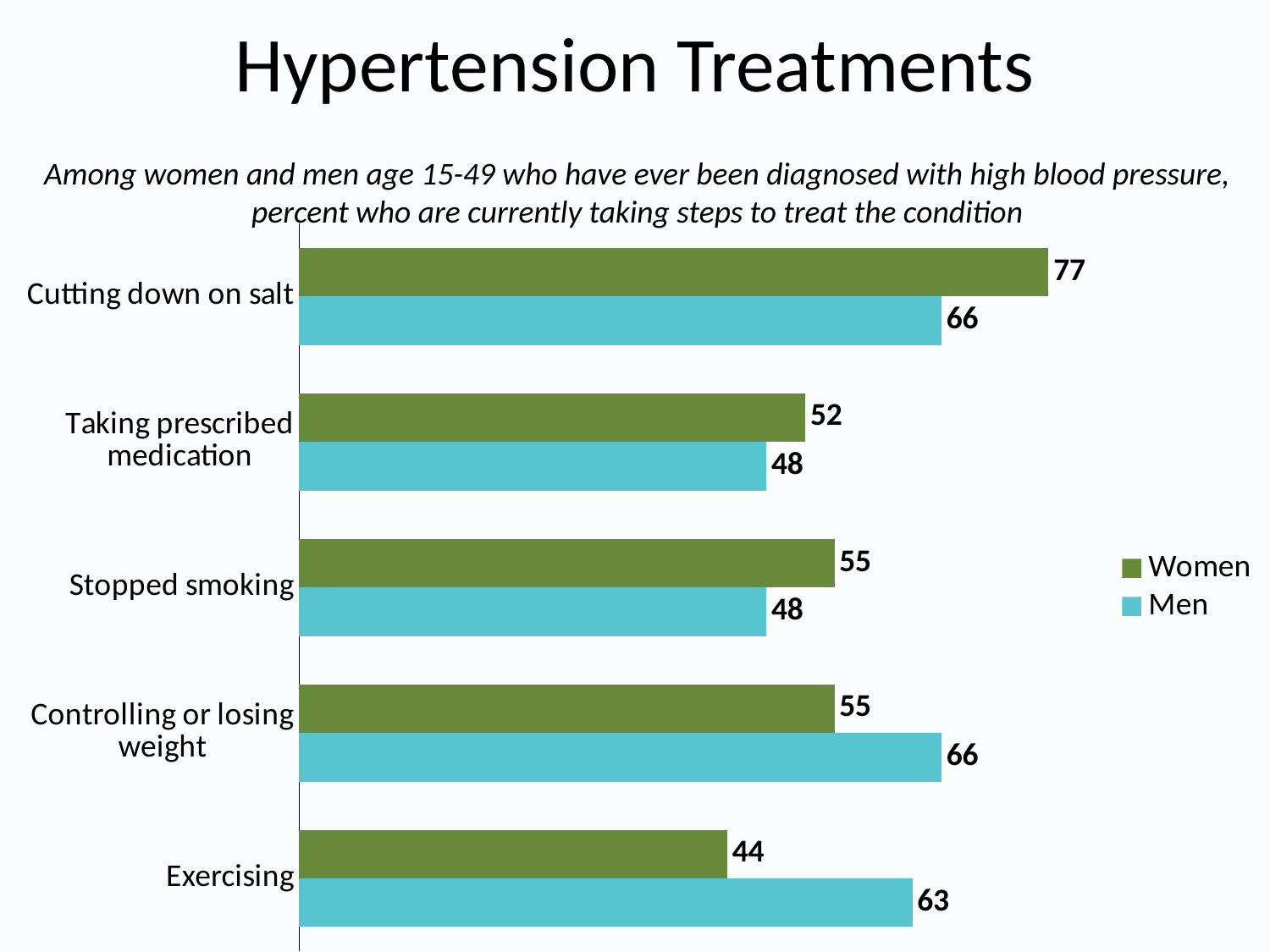

# Hypertension Treatments
Among women and men age 15-49 who have ever been diagnosed with high blood pressure, percent who are currently taking steps to treat the condition

### Chart

| Category | Men | Women |
|---|---|---|
| Exercising | 63.0 | 44.0 |
| Controlling or losing weight | 66.0 | 55.0 |
| Stopped smoking | 48.0 | 55.0 |
| Taking prescribed medication | 48.0 | 52.0 |
| Cutting down on salt | 66.0 | 77.0 |